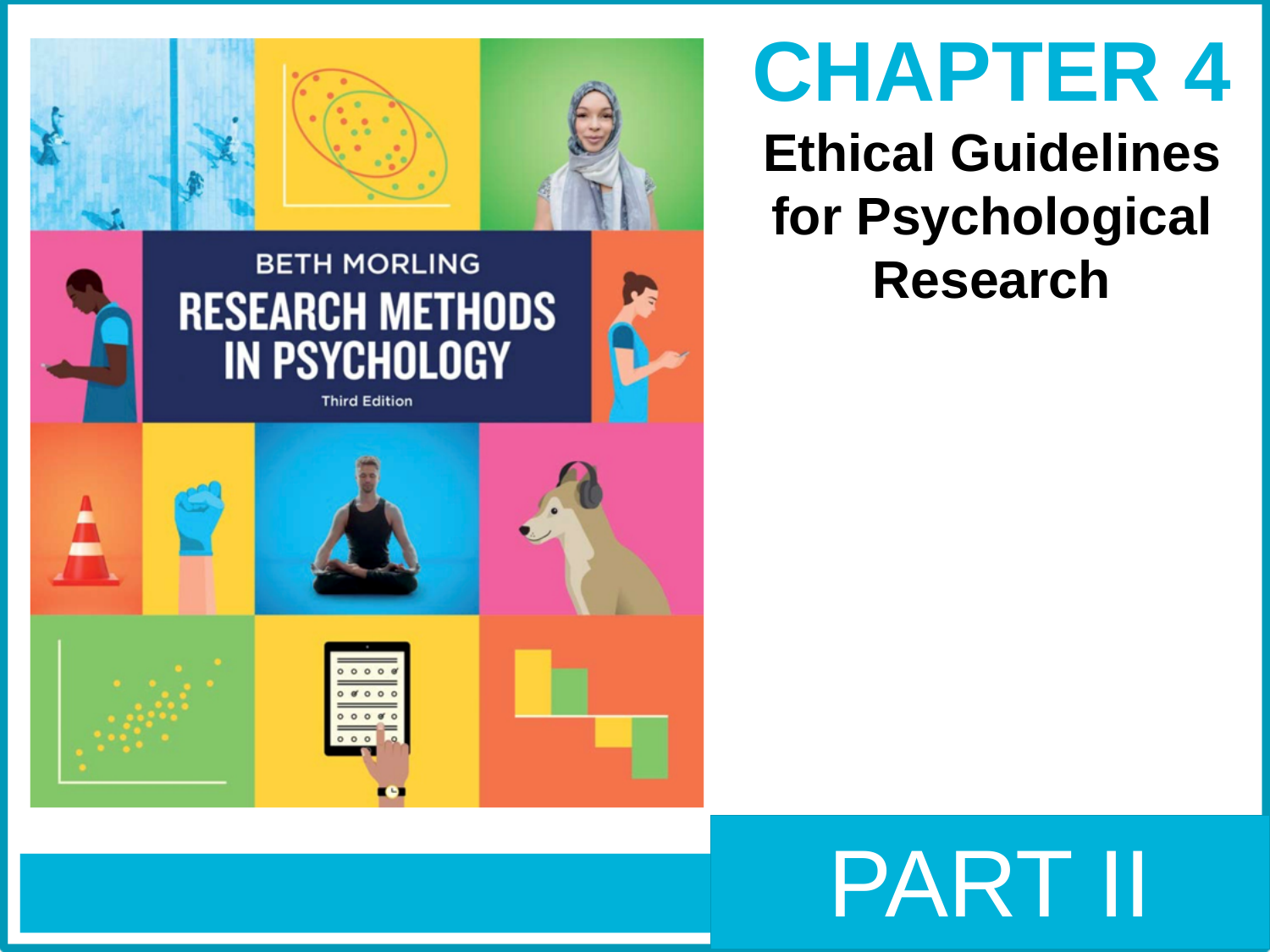

# CHAPTER 4 Ethical Guidelines for Psychological Research
PART II